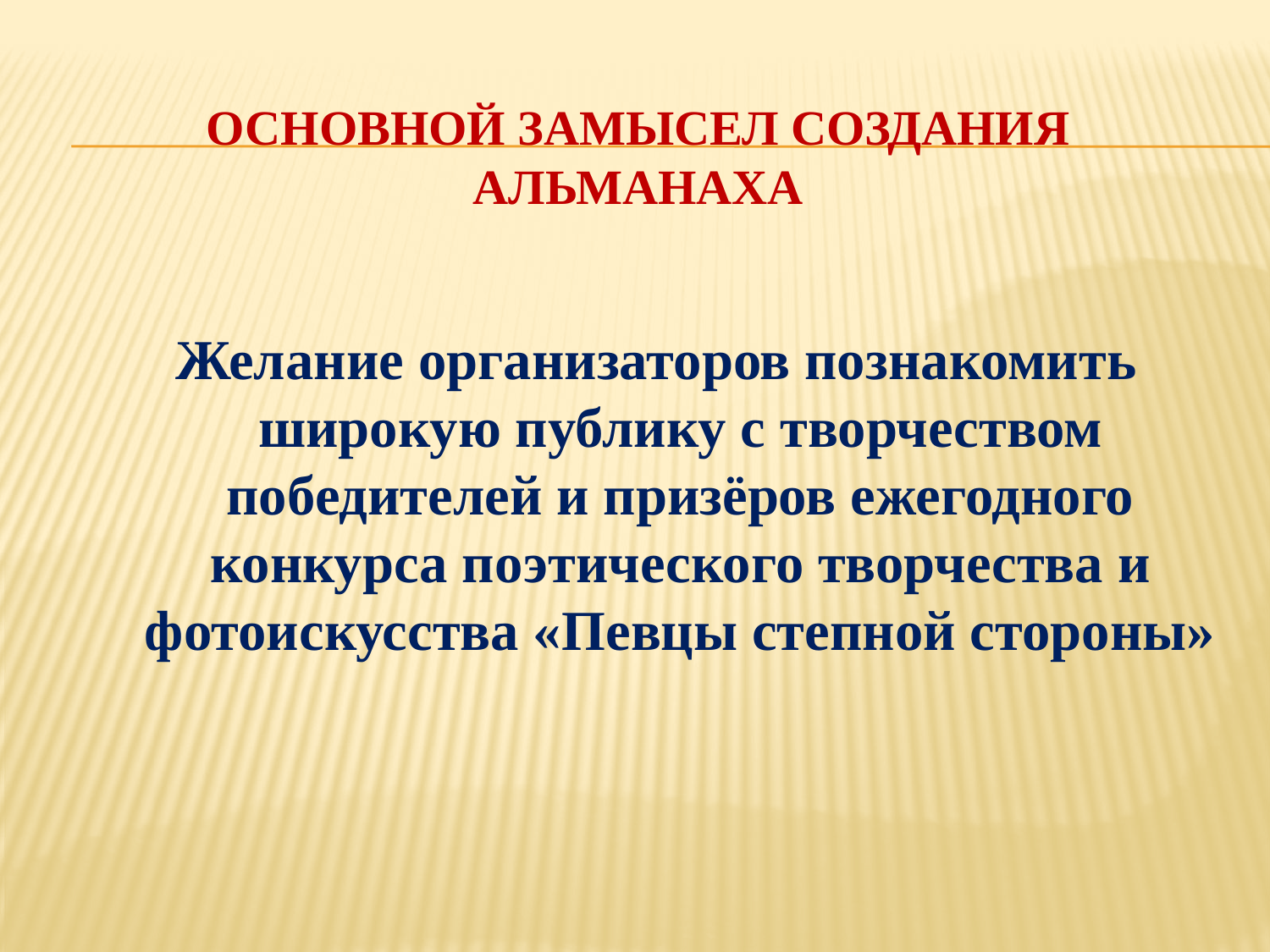

# Основной замысел создания Альманаха

Желание организаторов познакомить широкую публику с творчеством победителей и призёров ежегодного конкурса поэтического творчества и фотоискусства «Певцы степной стороны»